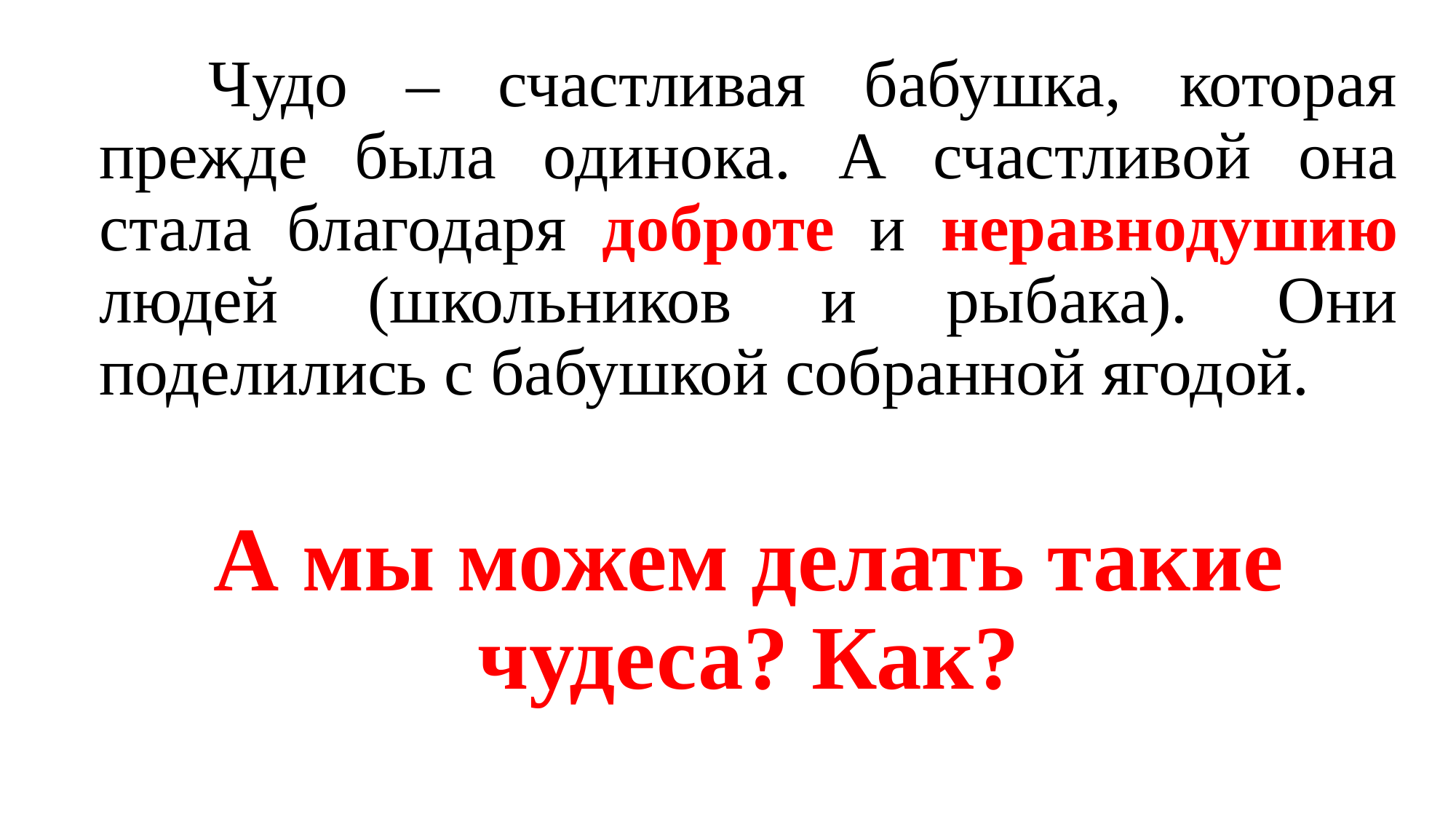

Чудо – счастливая бабушка, которая прежде была одинока. А счастливой она стала благодаря доброте и неравнодушию людей (школьников и рыбака). Они поделились с бабушкой собранной ягодой.

А мы можем делать такие чудеса? Как?
#